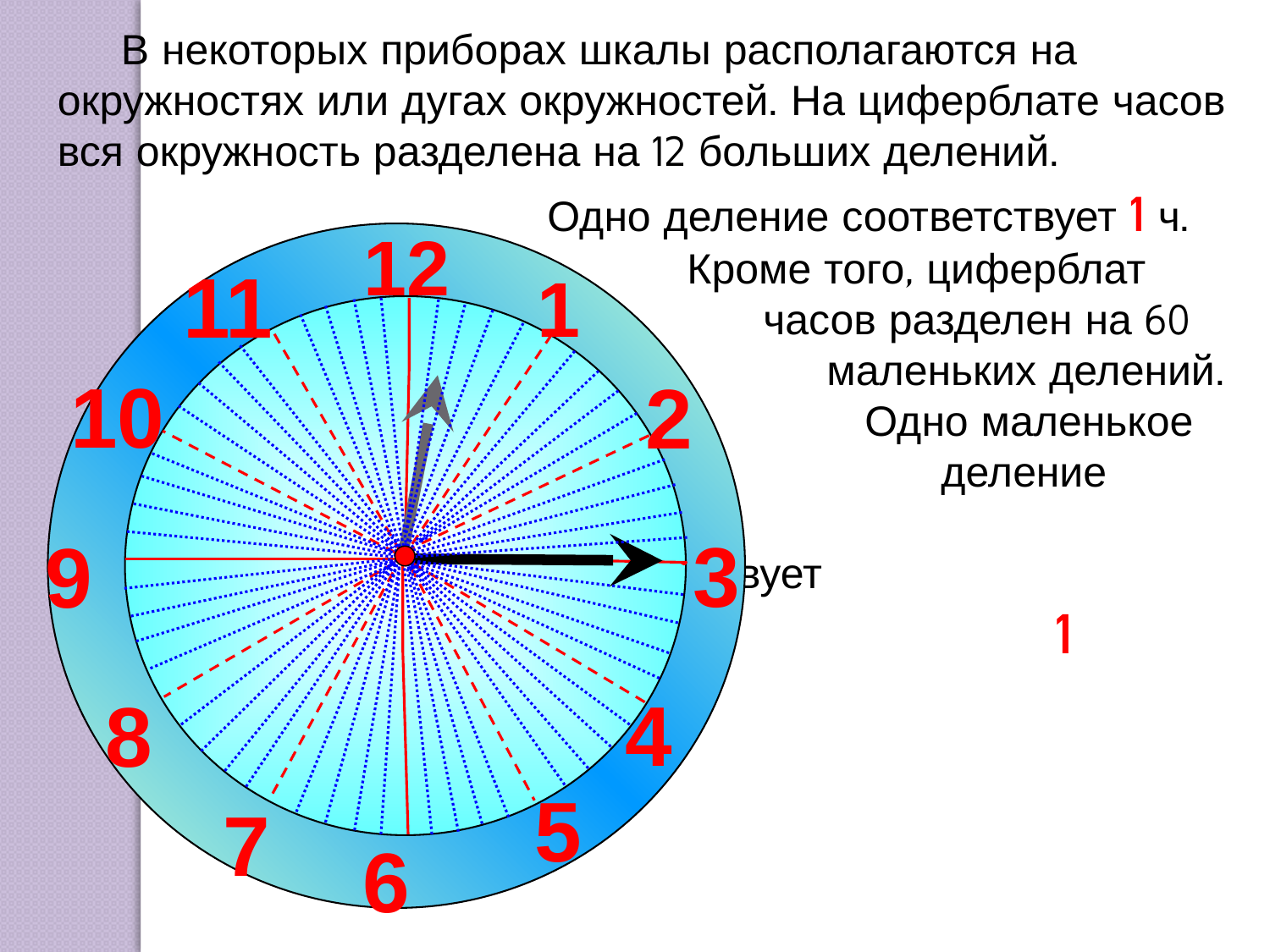

В некоторых приборах шкалы располагаются на окружностях или дугах окружностей. На циферблате часов вся окружность разделена на 12 больших делений.
Одно деление соответствует 1 ч.
           Кроме того, циферблат
                 часов разделен на 60
                      маленьких делений.
                         Одно маленькое
                               деление
                                  соответствует
                                        1  минуте.
12

11
1

10
2

3
9

4
8
5
7
6